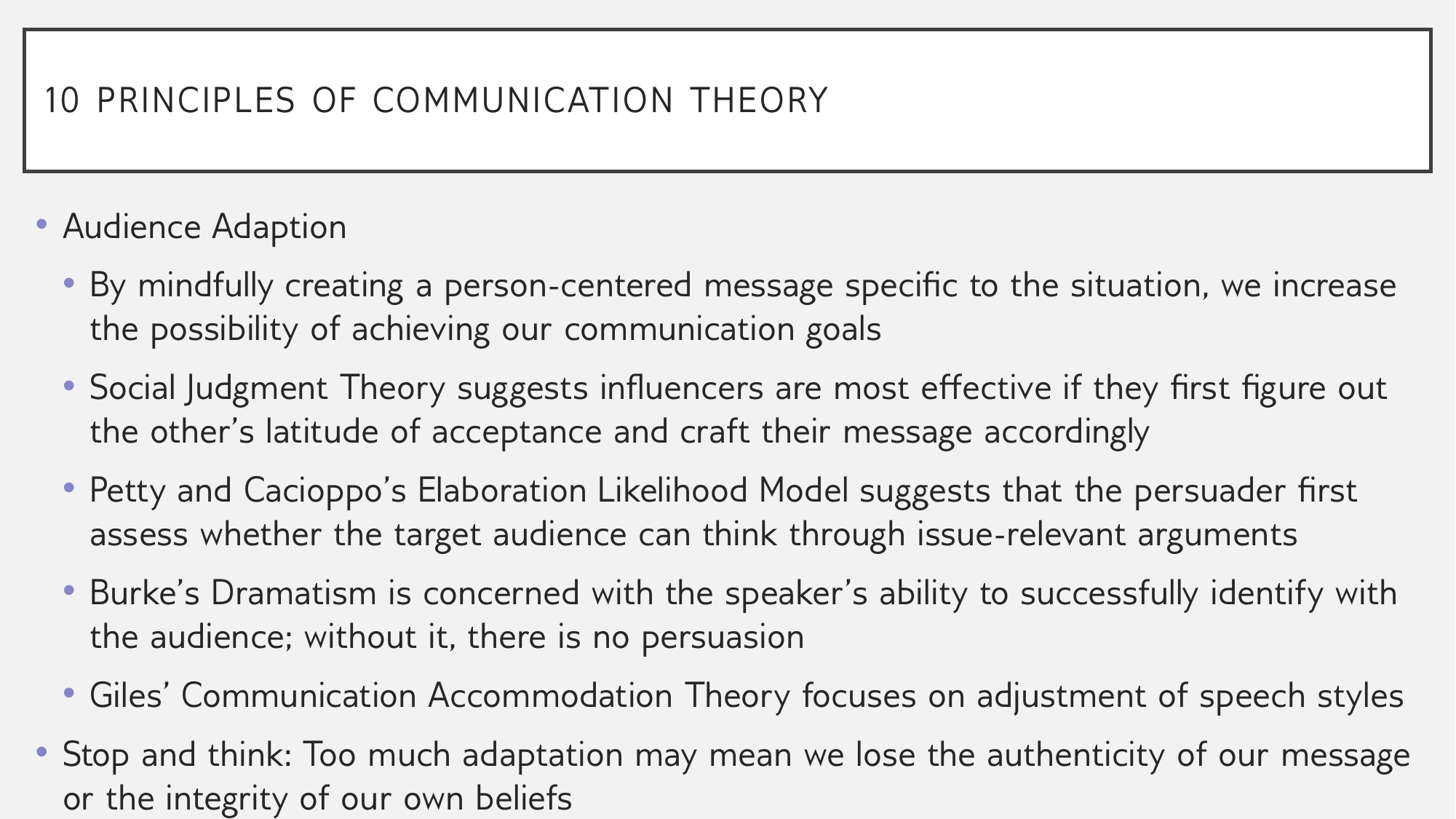

# 10 Principles of Communication Theory
Audience Adaption
By mindfully creating a person-centered message specific to the situation, we increase the possibility of achieving our communication goals
Social Judgment Theory suggests influencers are most effective if they first figure out the other’s latitude of acceptance and craft their message accordingly
Petty and Cacioppo’s Elaboration Likelihood Model suggests that the persuader first assess whether the target audience can think through issue-relevant arguments
Burke’s Dramatism is concerned with the speaker’s ability to successfully identify with the audience; without it, there is no persuasion
Giles’ Communication Accommodation Theory focuses on adjustment of speech styles
Stop and think: Too much adaptation may mean we lose the authenticity of our message or the integrity of our own beliefs